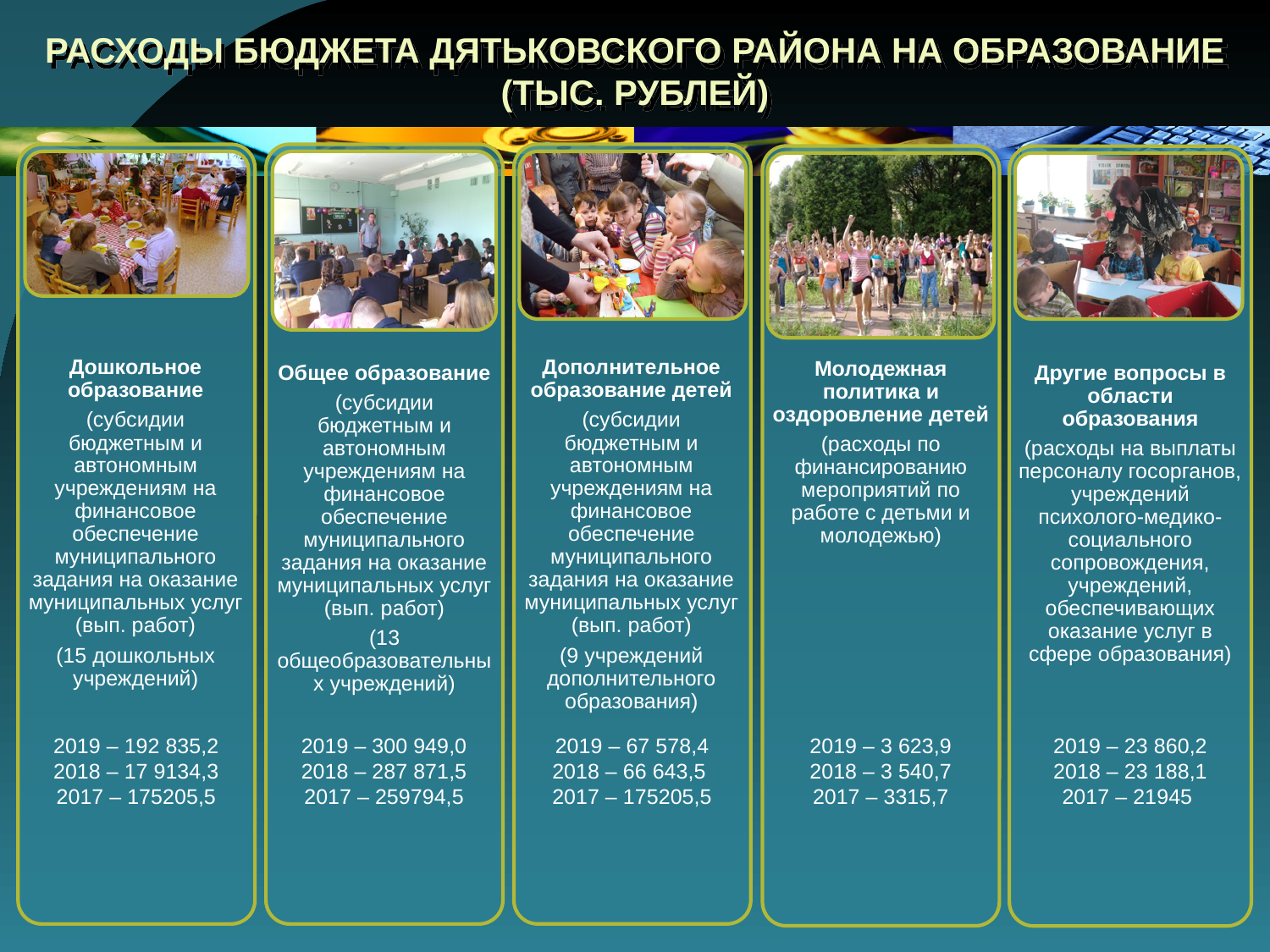

# РАСХОДЫ БЮДЖЕТА ДЯТЬКОВСКОГО РАЙОНА НА ОБРАЗОВАНИЕ (ТЫС. РУБЛЕЙ)

Другие вопросы в области образования
(расходы на выплаты персоналу госорганов, учреждений психолого-медико-социального сопровождения, учреждений, обеспечивающих оказание услуг в сфере образования)

Дополнительное образование детей
(субсидии бюджетным и автономным учреждениям на финансовое обеспечение муниципального задания на оказание муниципальных услуг (вып. работ)
(9 учреждений дополнительного образования)

Дошкольное образование
(субсидии бюджетным и автономным учреждениям на финансовое обеспечение муниципального задания на оказание муниципальных услуг (вып. работ)
(15 дошкольных учреждений)

Общее образование
(субсидии бюджетным и автономным учреждениям на финансовое обеспечение муниципального задания на оказание муниципальных услуг (вып. работ)
(13 общеобразовательных учреждений)

Молодежная политика и оздоровление детей
(расходы по финансированию мероприятий по работе с детьми и молодежью)
2019 – 3 623,9
2018 – 3 540,7
2017 – 3315,7
2019 – 67 578,4
2018 – 66 643,5
2017 – 175205,5
2019 – 192 835,2
2018 – 17 9134,3
2017 – 175205,5
2019 – 300 949,0
2018 – 287 871,5
2017 – 259794,5
2019 – 23 860,2
2018 – 23 188,1
2017 – 21945